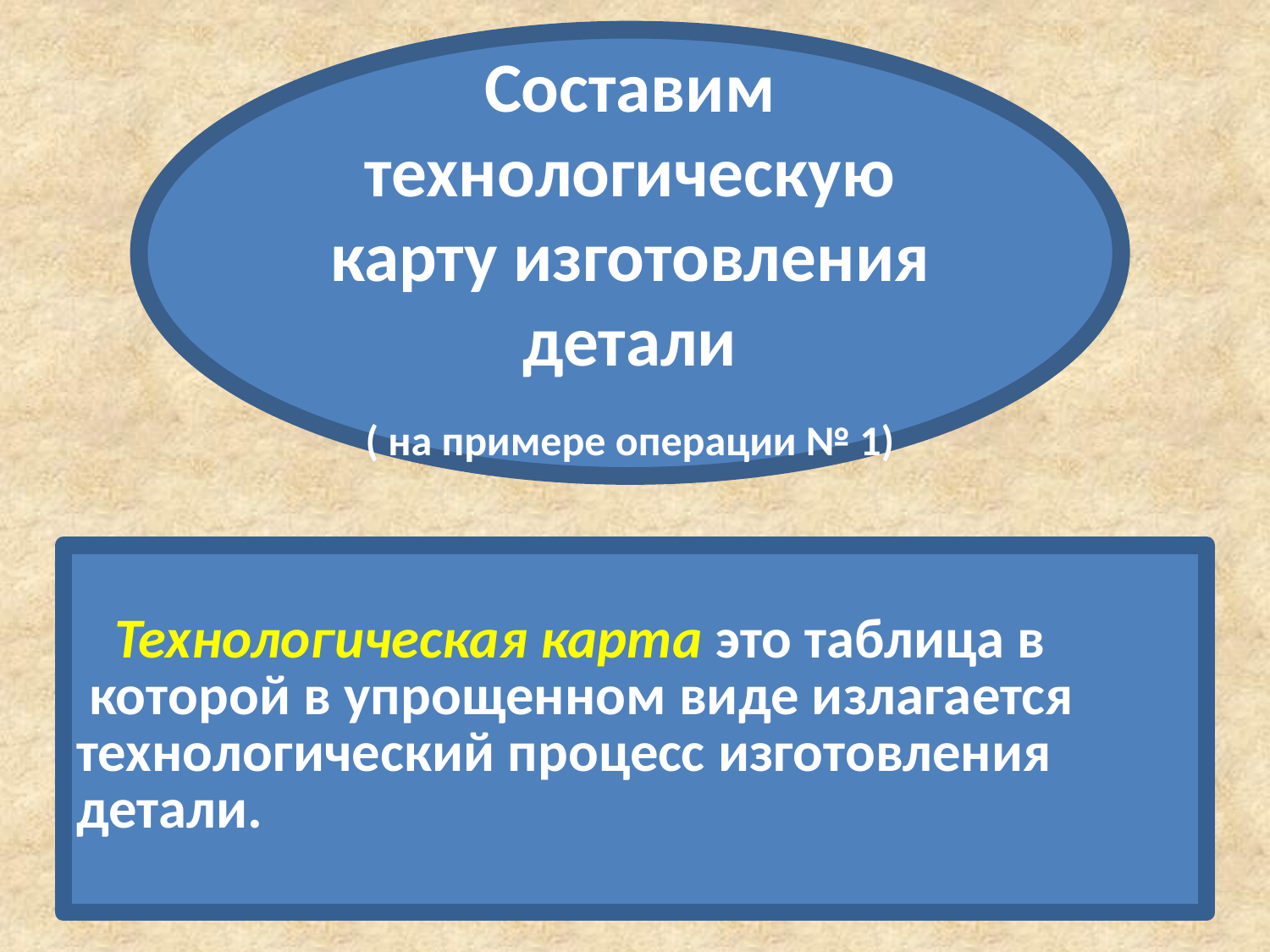

Составим технологическую карту изготовления детали
( на примере операции № 1)
# Технологическая карта это таблица в которой в упрощенном виде излагается   технологический процесс изготовления детали.